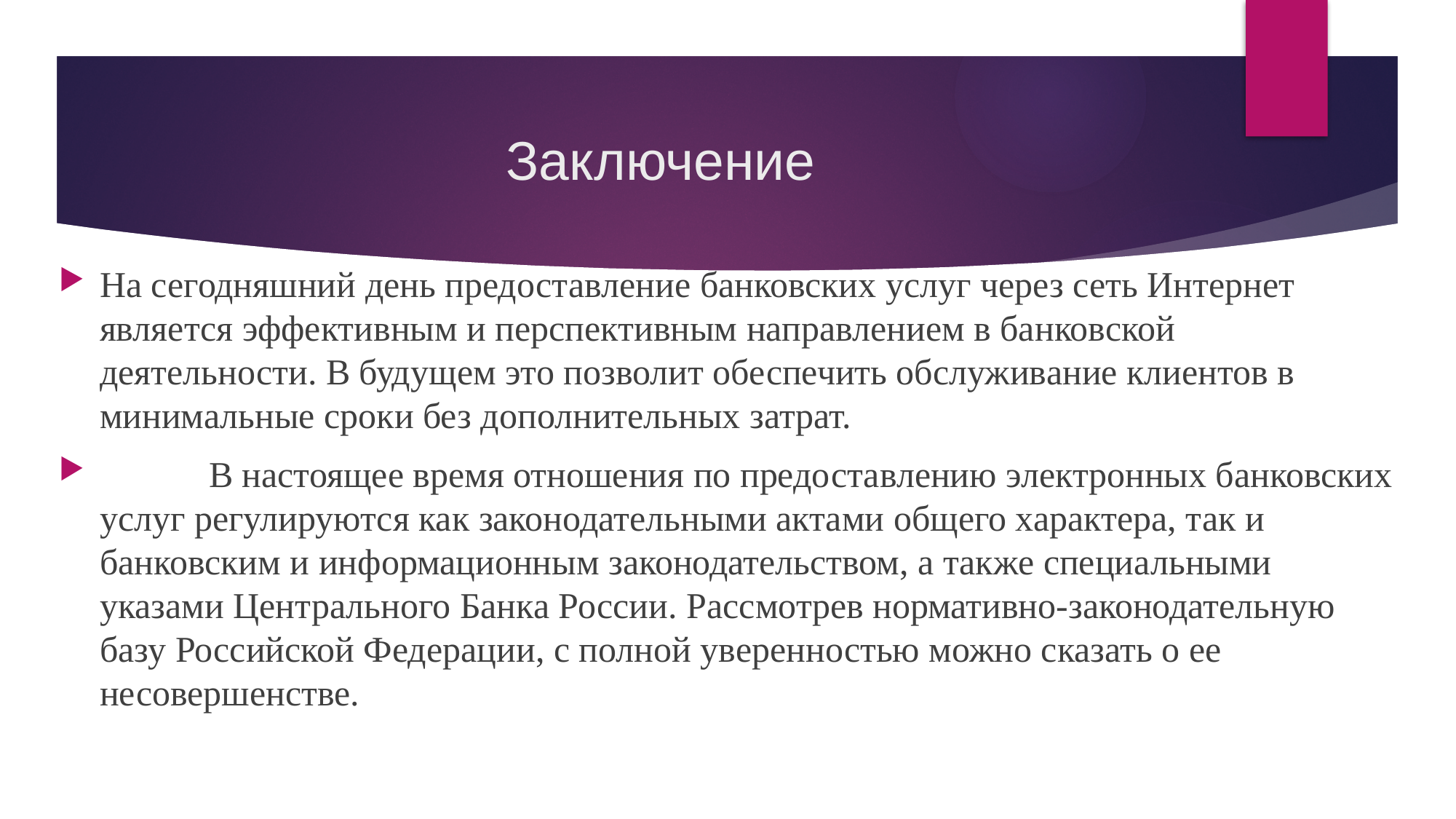

# Заключение
На сегодняшний день предоставление банковских услуг через сеть Интернет является эффективным и перспективным направлением в банковской деятельности. В будущем это позволит обеспечить обслуживание клиентов в минимальные сроки без дополнительных затрат.
	В настоящее время отношения по предоставлению электронных банковских услуг регулируются как законодательными актами общего характера, так и банковским и информационным законодательством, а также специальными указами Центрального Банка России. Рассмотрев нормативно-законодательную базу Российской Федерации, с полной уверенностью можно сказать о ее несовершенстве.